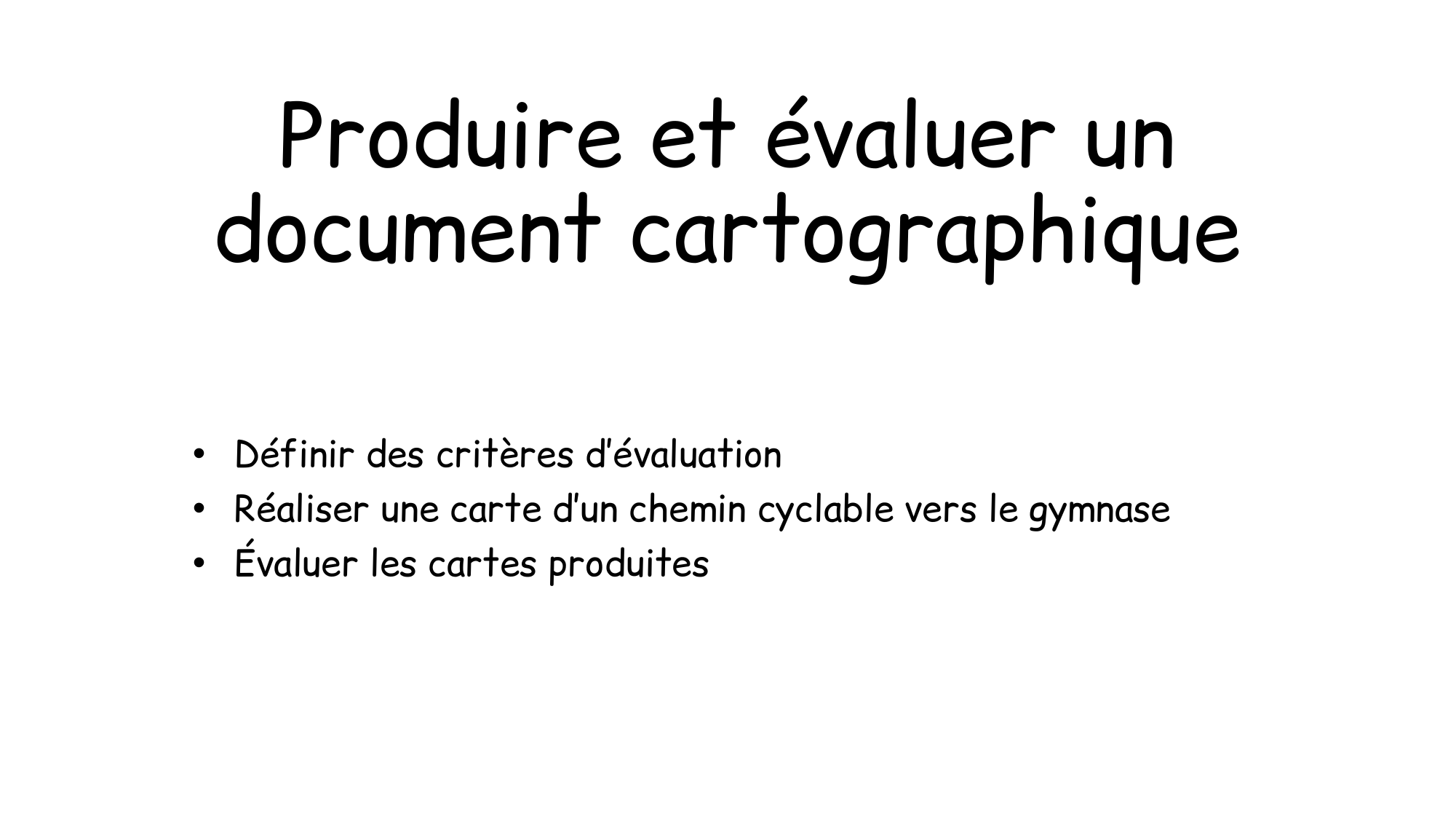

# Produire et évaluer un document cartographique
Définir des critères d’évaluation
Réaliser une carte d’un chemin cyclable vers le gymnase
Évaluer les cartes produites